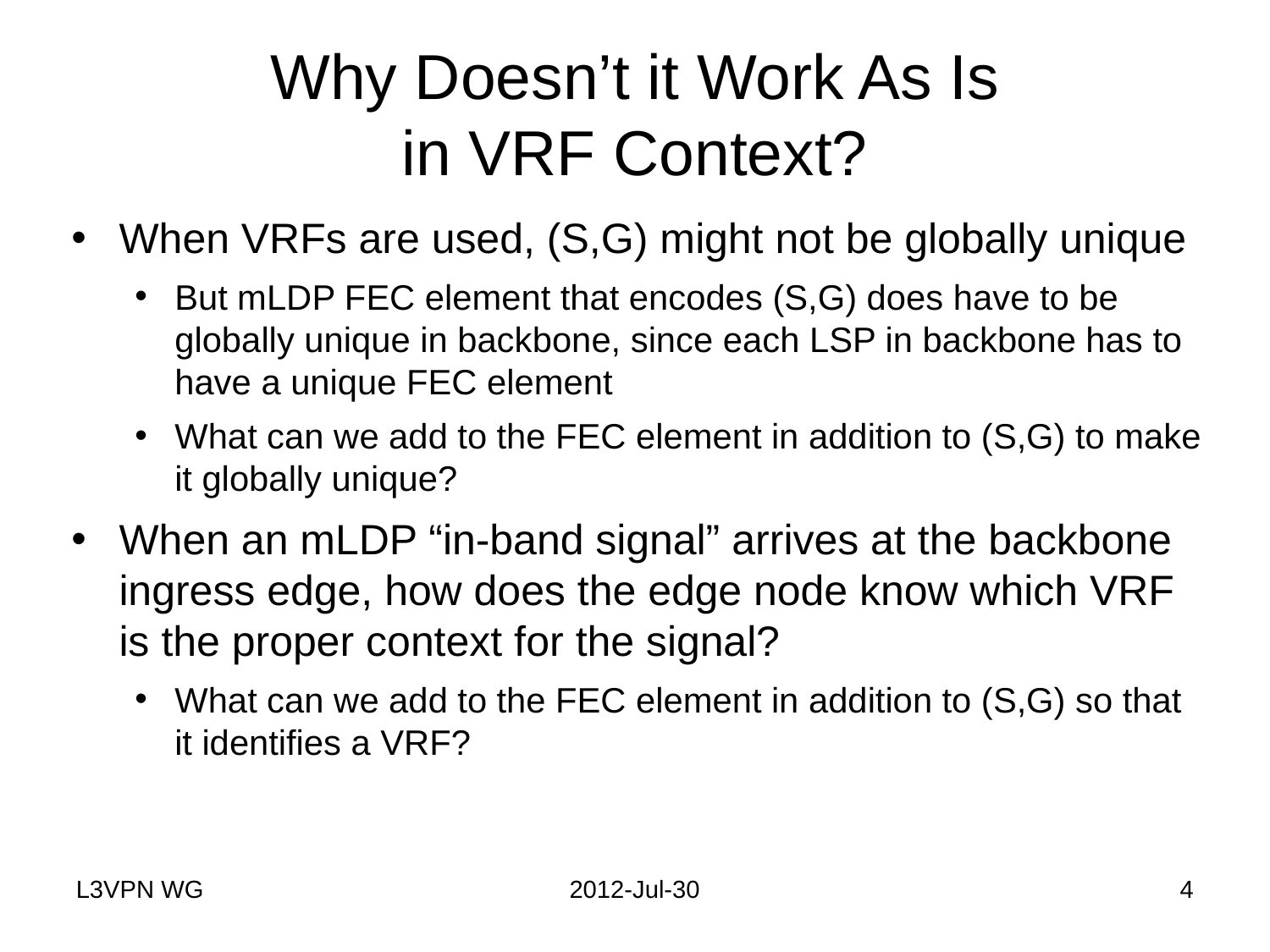

# Why Doesn’t it Work As Is in VRF Context?
When VRFs are used, (S,G) might not be globally unique
But mLDP FEC element that encodes (S,G) does have to be globally unique in backbone, since each LSP in backbone has to have a unique FEC element
What can we add to the FEC element in addition to (S,G) to make it globally unique?
When an mLDP “in-band signal” arrives at the backbone ingress edge, how does the edge node know which VRF is the proper context for the signal?
What can we add to the FEC element in addition to (S,G) so that it identifies a VRF?
L3VPN WG
2012-Jul-30
4